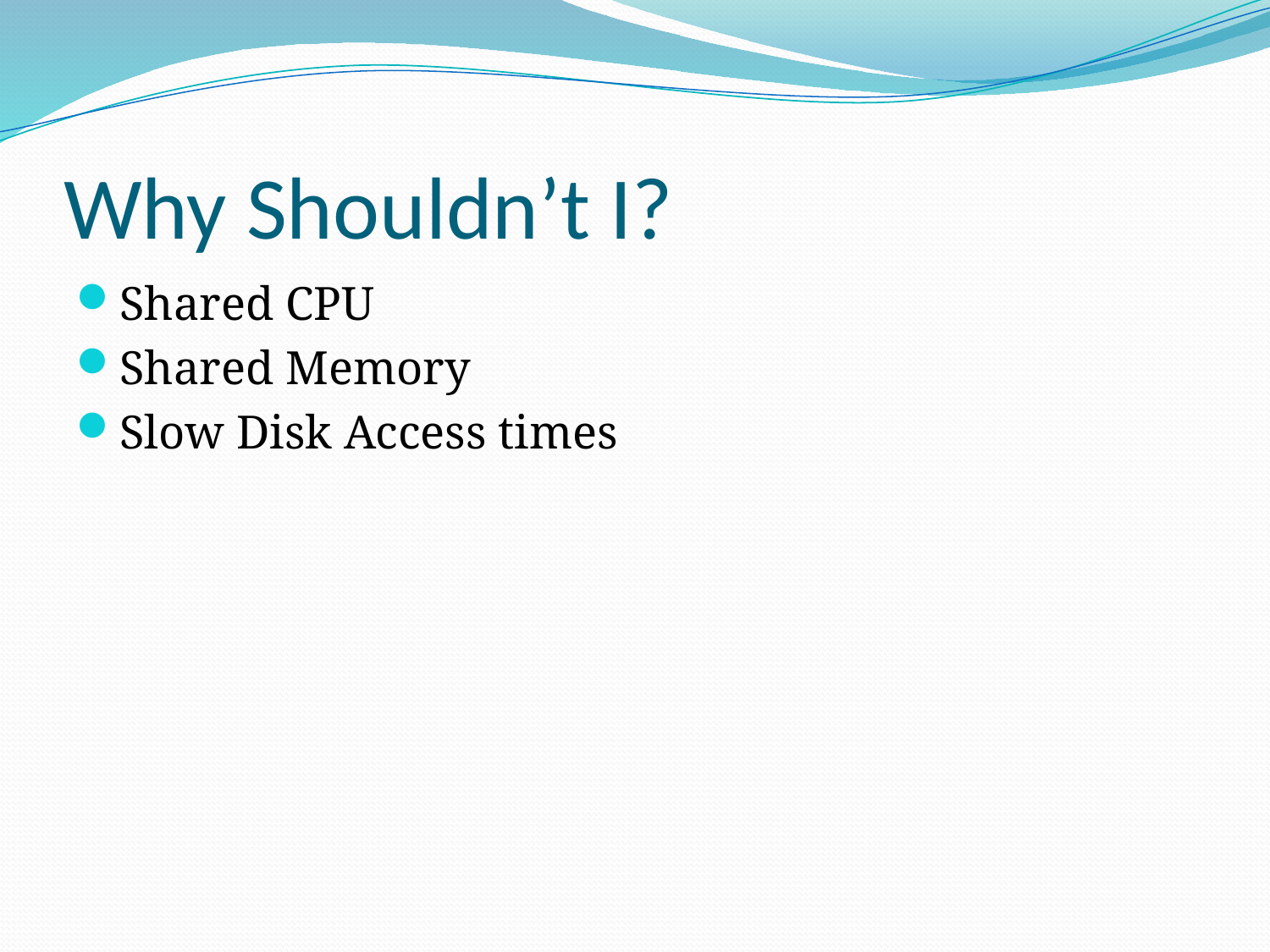

# Why Shouldn’t I?
Shared CPU
Shared Memory
Slow Disk Access times